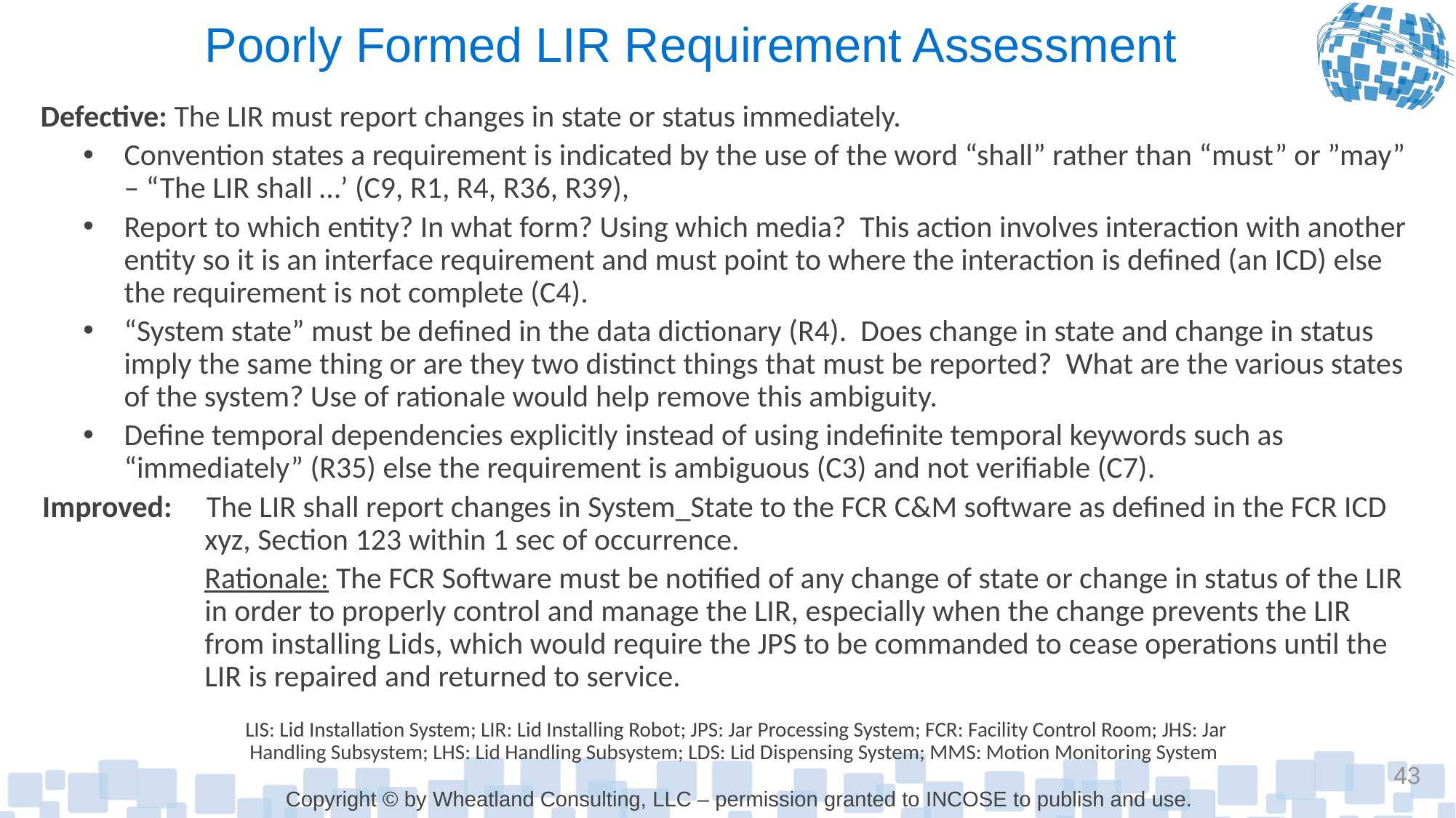

# Poorly Formed LIR Requirement Assessment
Defective: The LIR must report changes in state or status immediately.
Convention states a requirement is indicated by the use of the word “shall” rather than “must” or ”may” – “The LIR shall …’ (C9, R1, R4, R36, R39),
Report to which entity? In what form? Using which media?  This action involves interaction with another entity so it is an interface requirement and must point to where the interaction is defined (an ICD) else the requirement is not complete (C4).
“System state” must be defined in the data dictionary (R4).  Does change in state and change in status imply the same thing or are they two distinct things that must be reported?  What are the various states of the system? Use of rationale would help remove this ambiguity.
Define temporal dependencies explicitly instead of using indefinite temporal keywords such as “immediately” (R35) else the requirement is ambiguous (C3) and not verifiable (C7).
Improved:     The LIR shall report changes in System_State to the FCR C&M software as defined in the FCR ICD xyz, Section 123 within 1 sec of occurrence.
Rationale: The FCR Software must be notified of any change of state or change in status of the LIR in order to properly control and manage the LIR, especially when the change prevents the LIR from installing Lids, which would require the JPS to be commanded to cease operations until the LIR is repaired and returned to service.

LIS: Lid Installation System; LIR: Lid Installing Robot; JPS: Jar Processing System; FCR: Facility Control Room; JHS: Jar Handling Subsystem; LHS: Lid Handling Subsystem; LDS: Lid Dispensing System; MMS: Motion Monitoring System
43
Copyright © by Wheatland Consulting, LLC – permission granted to INCOSE to publish and use.